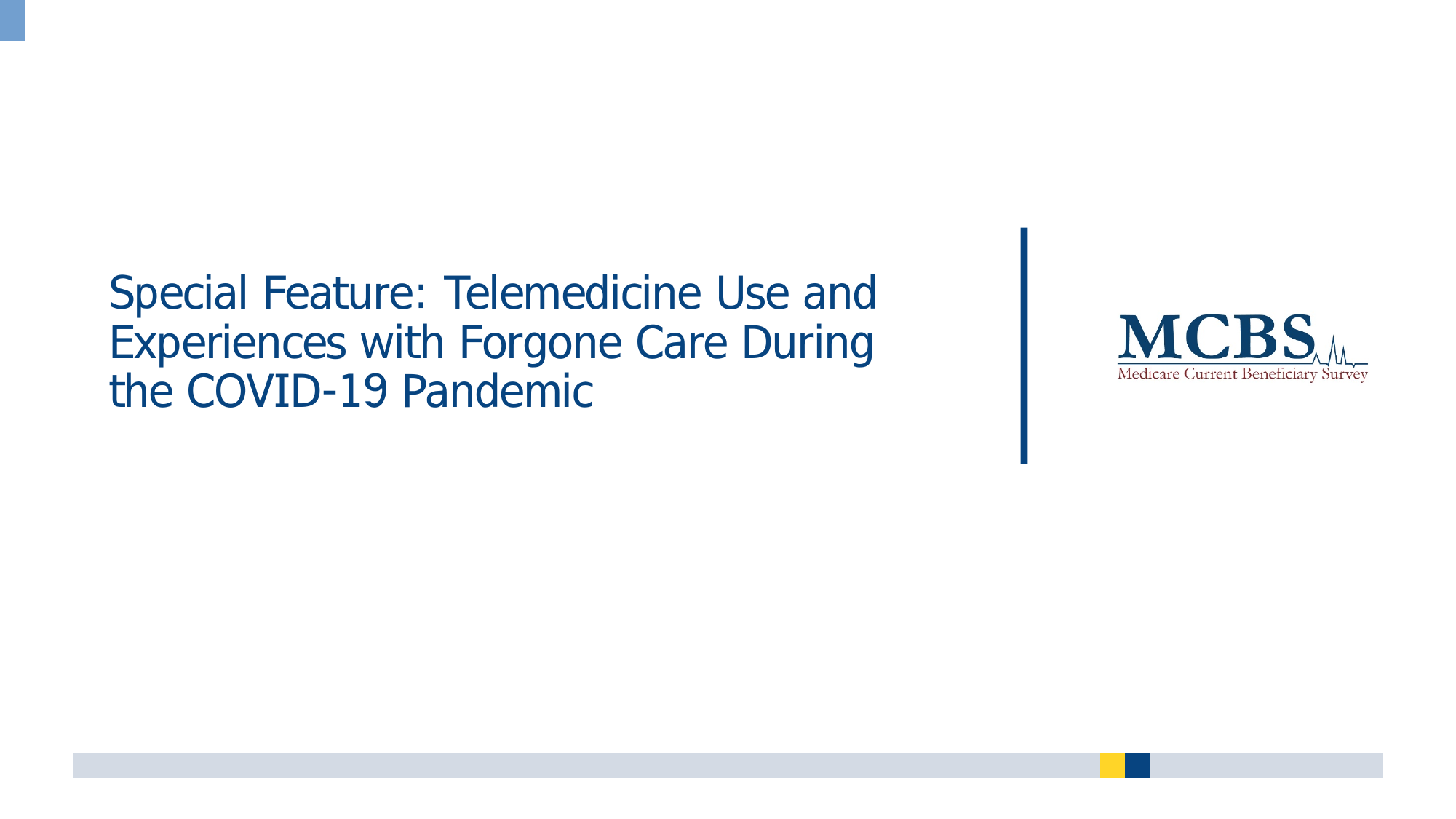

# Special Feature: Telemedicine Use and Experiences with Forgone Care During the COVID-19 Pandemic